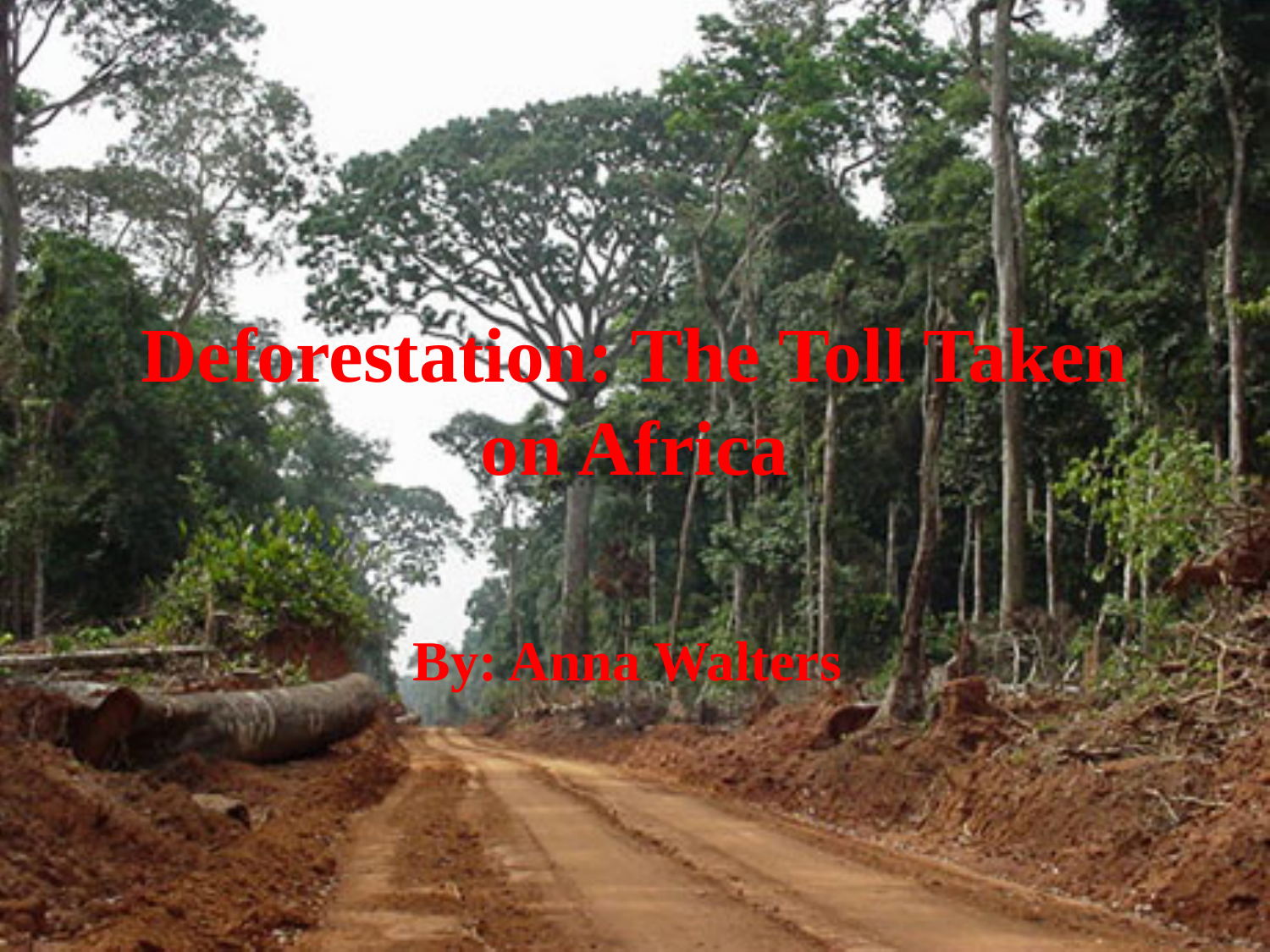

# Deforestation: The Toll Taken on Africa

By: Anna Walters